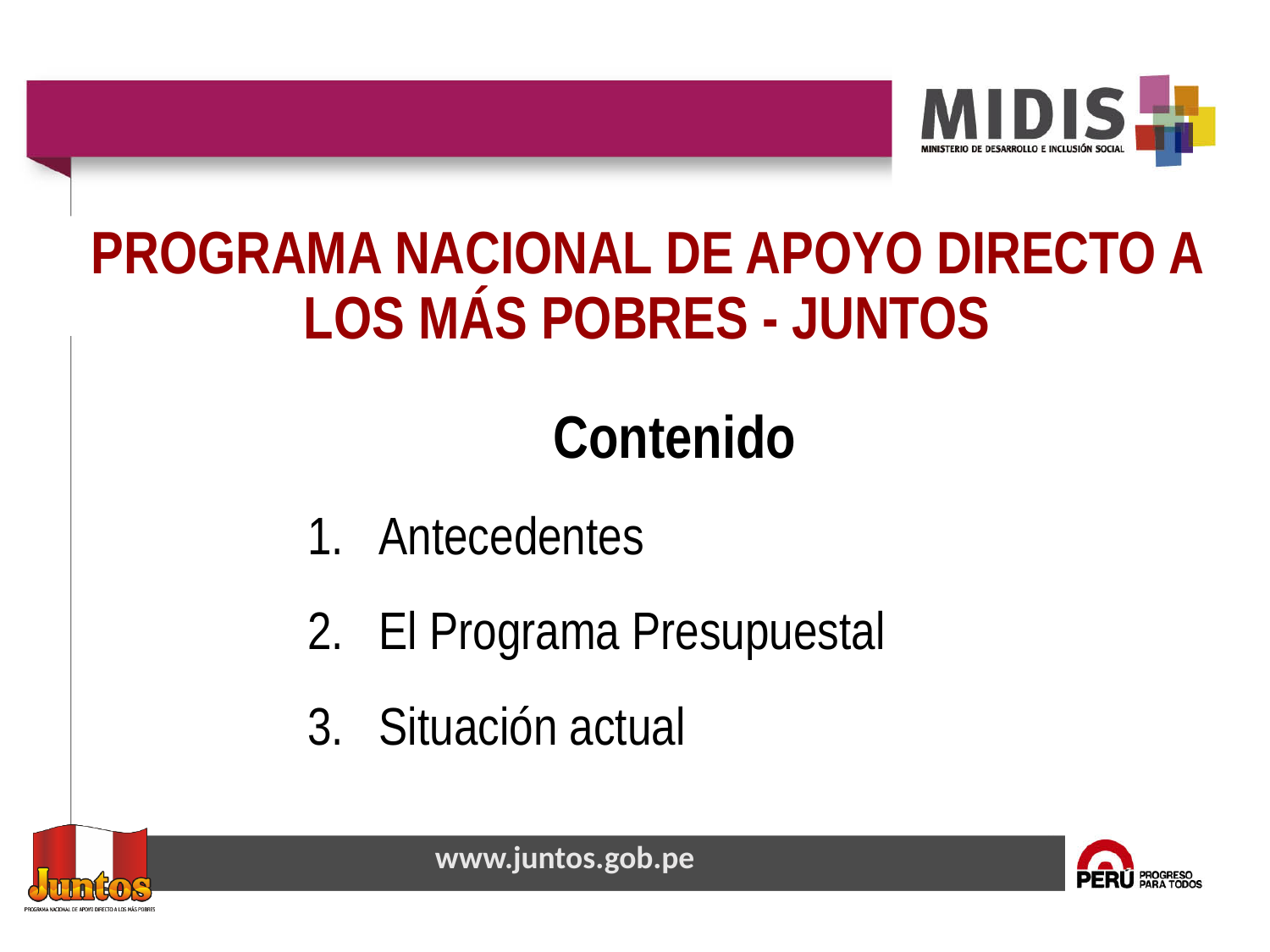

PROGRAMA NACIONAL DE APOYO DIRECTO A LOS MÁS POBRES - JUNTOS
Contenido
Antecedentes
El Programa Presupuestal
Situación actual